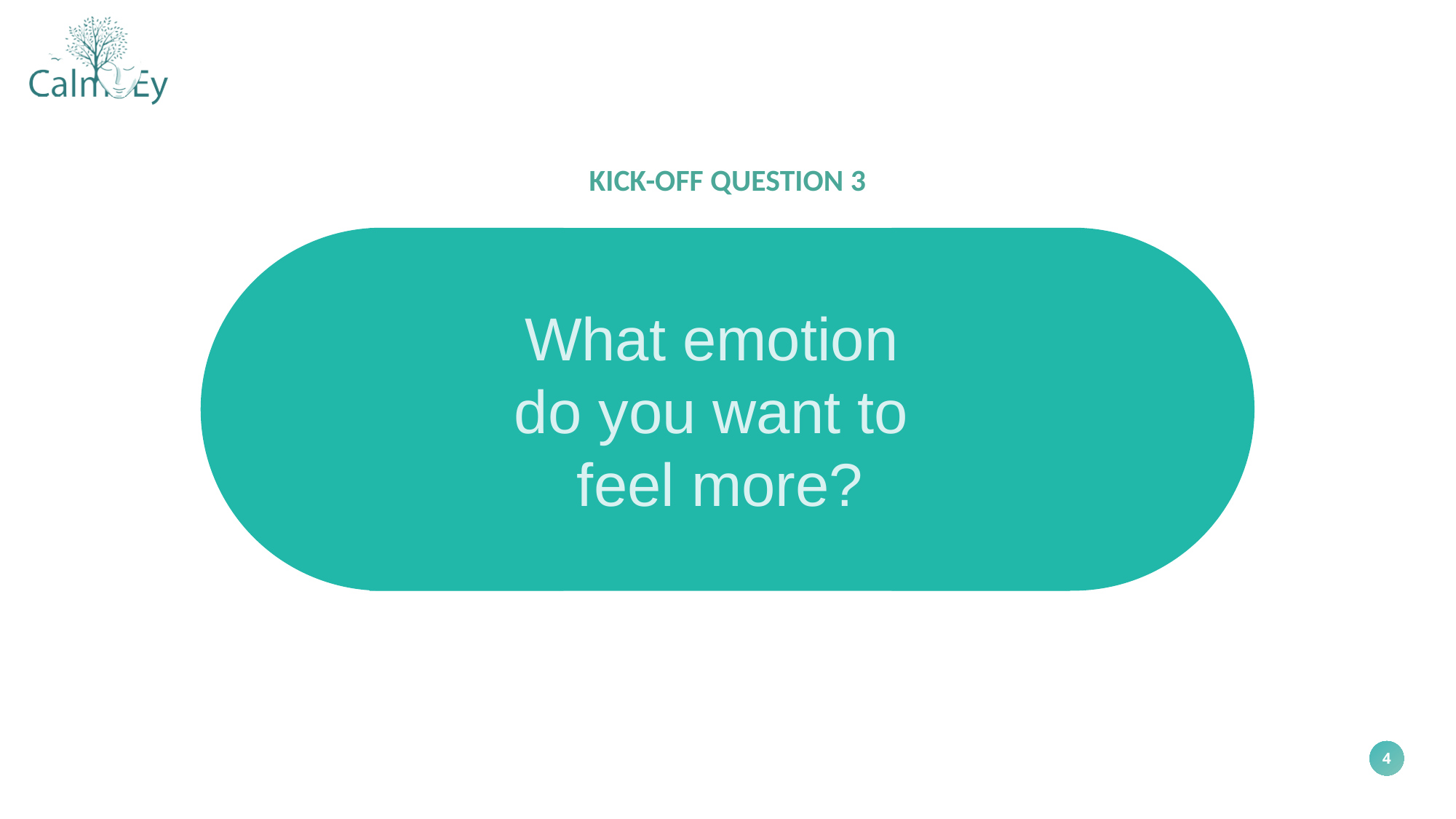

KICK-OFF QUESTION 3

What emotion
do you want to
feel more?